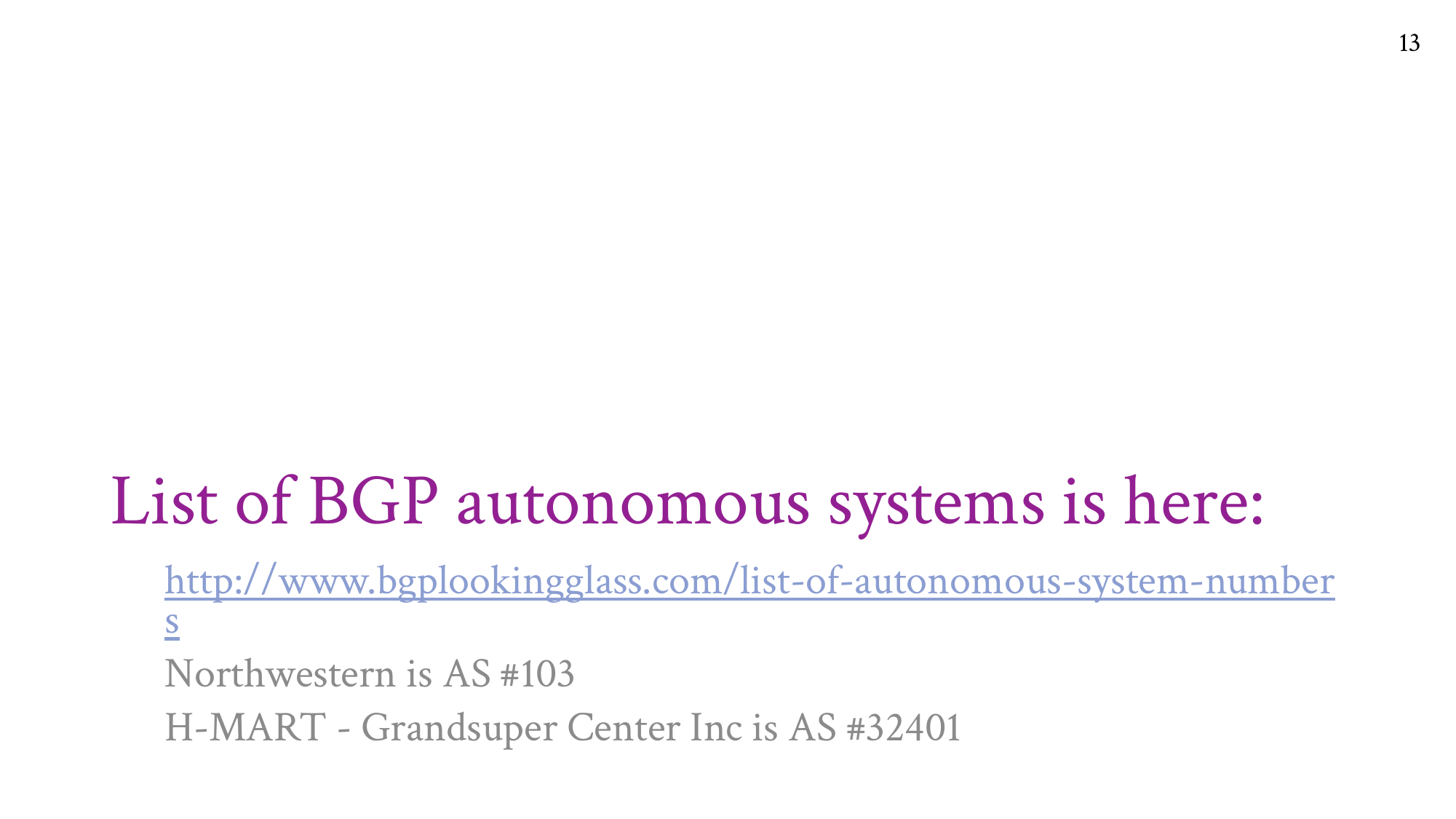

# List of BGP autonomous systems is here:
http://www.bgplookingglass.com/list-of-autonomous-system-numbers
Northwestern is AS #103
H-MART - Grandsuper Center Inc is AS #32401